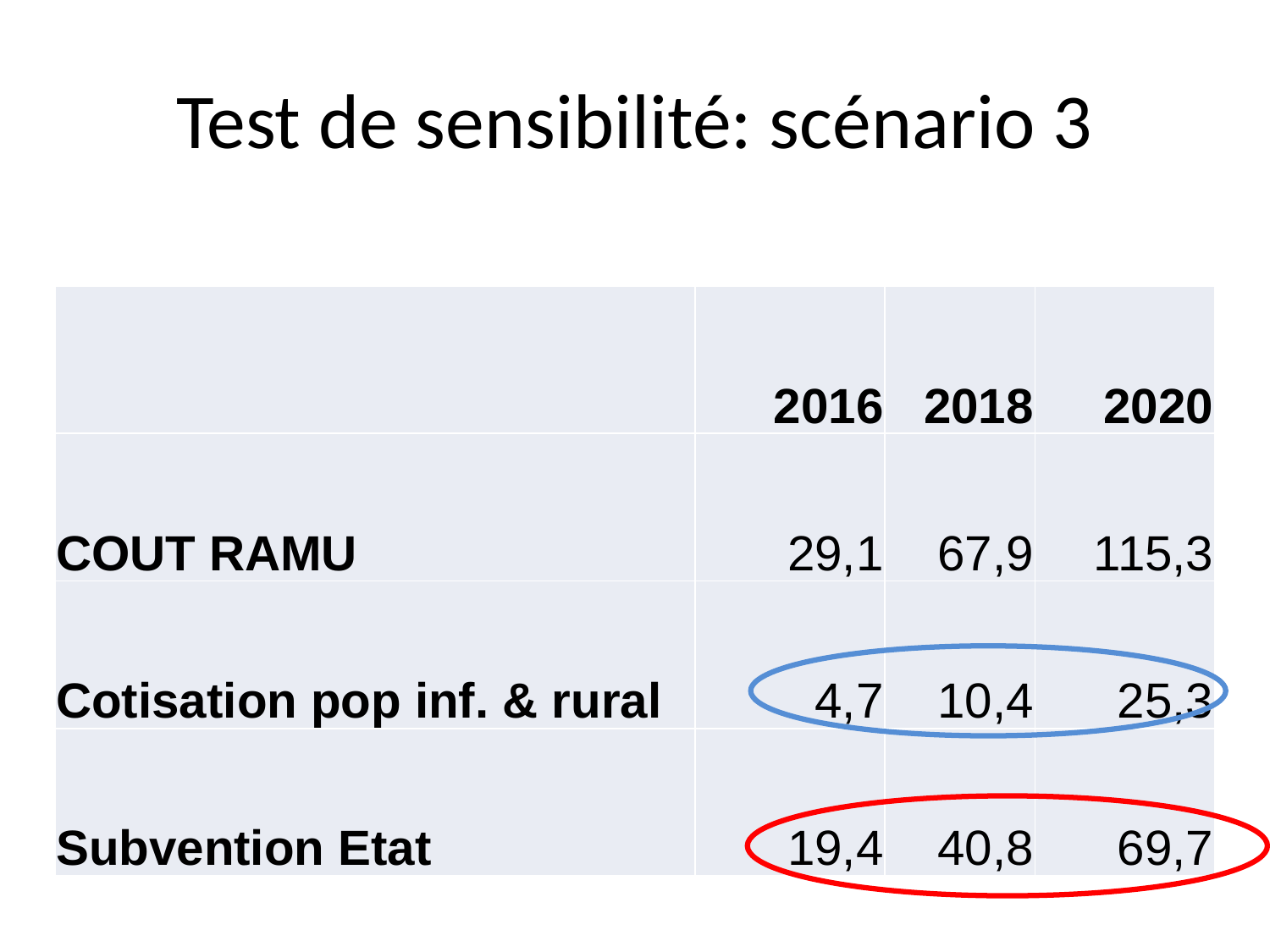

# Test de sensibilité: scénario 3
|  | 2016 | 2018 | 2020 |
| --- | --- | --- | --- |
| COUT RAMU | 29,1 | 67,9 | 115,3 |
| Cotisation pop inf. & rural | 4,7 | 10,4 | 25,3 |
| Subvention Etat | 19,4 | 40,8 | 69,7 |